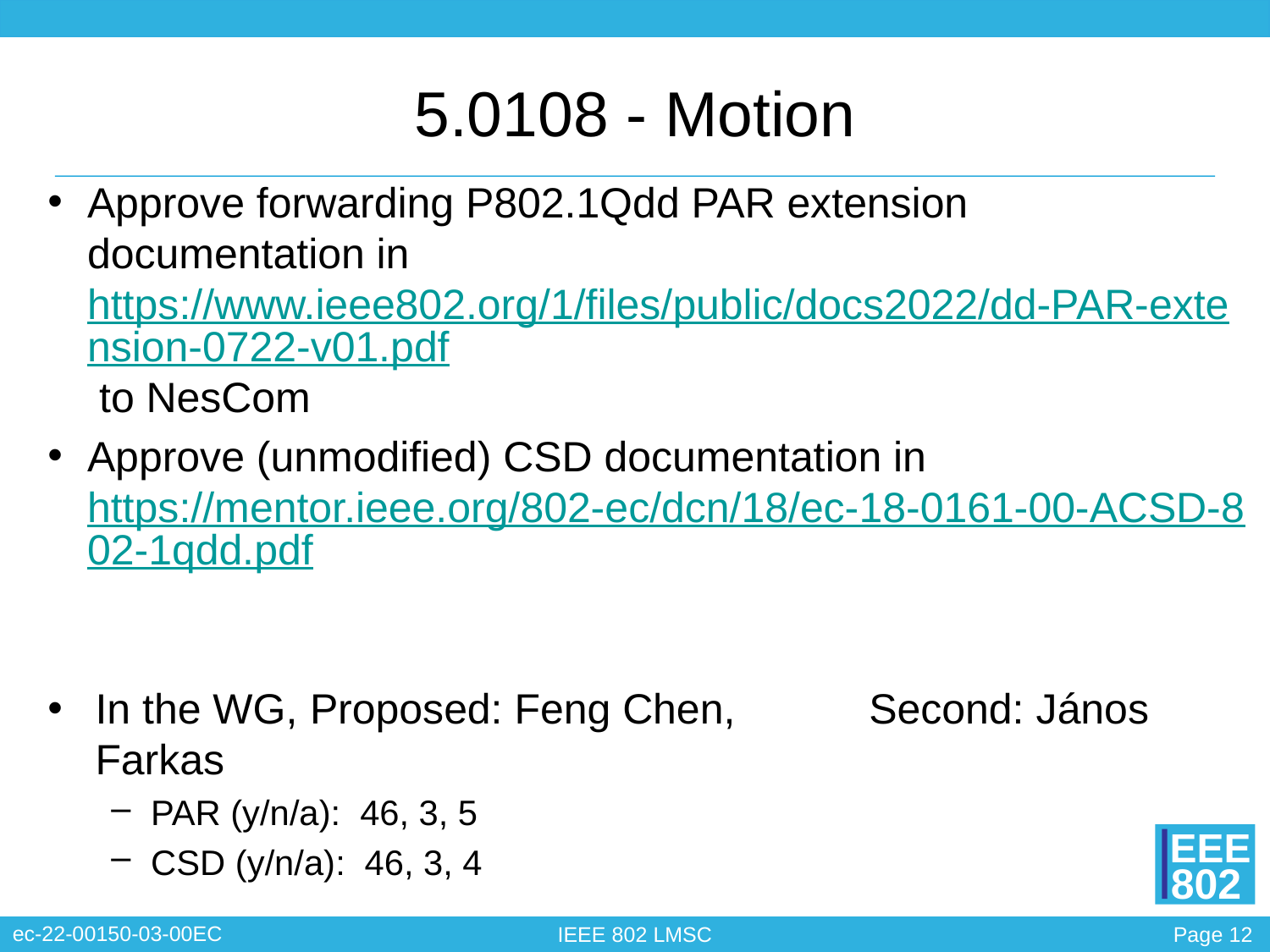

# 5.0108 - Motion
Approve forwarding P802.1Qdd PAR extension documentation in https://www.ieee802.org/1/files/public/docs2022/dd-PAR-extension-0722-v01.pdf to NesCom
Approve (unmodified) CSD documentation in https://mentor.ieee.org/802-ec/dcn/18/ec-18-0161-00-ACSD-802-1qdd.pdf

In the WG, Proposed: Feng Chen,	 Second: János Farkas
PAR (y/n/a):  46, 3, 5
CSD (y/n/a):  46, 3, 4

In EC, mover: Glenn Parsons,	Second:  Roger Marks
(y/n/a): <y>,<n>,<a>